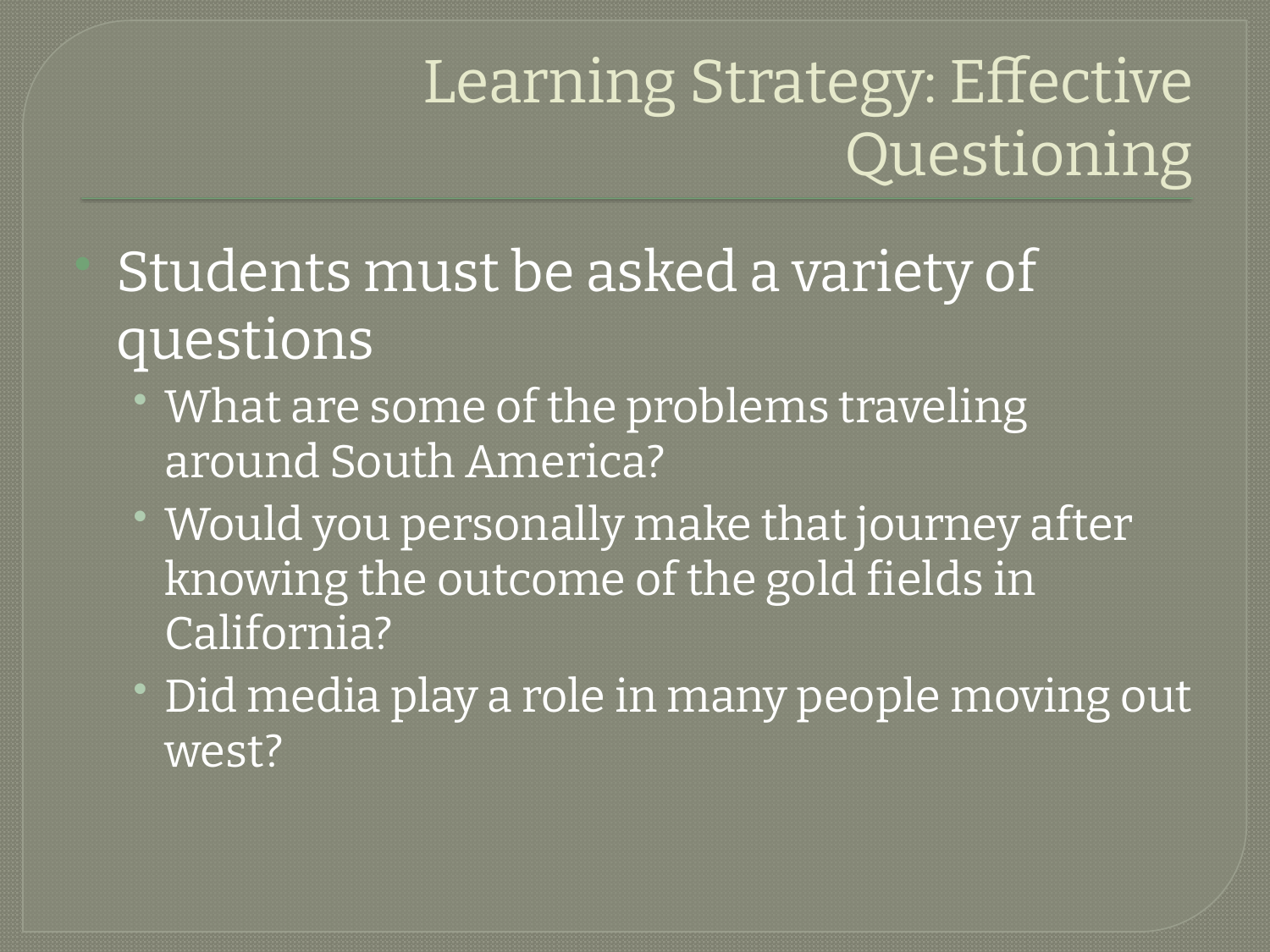

# Learning Strategy: Effective Questioning
Students must be asked a variety of questions
What are some of the problems traveling around South America?
Would you personally make that journey after knowing the outcome of the gold fields in California?
Did media play a role in many people moving out west?